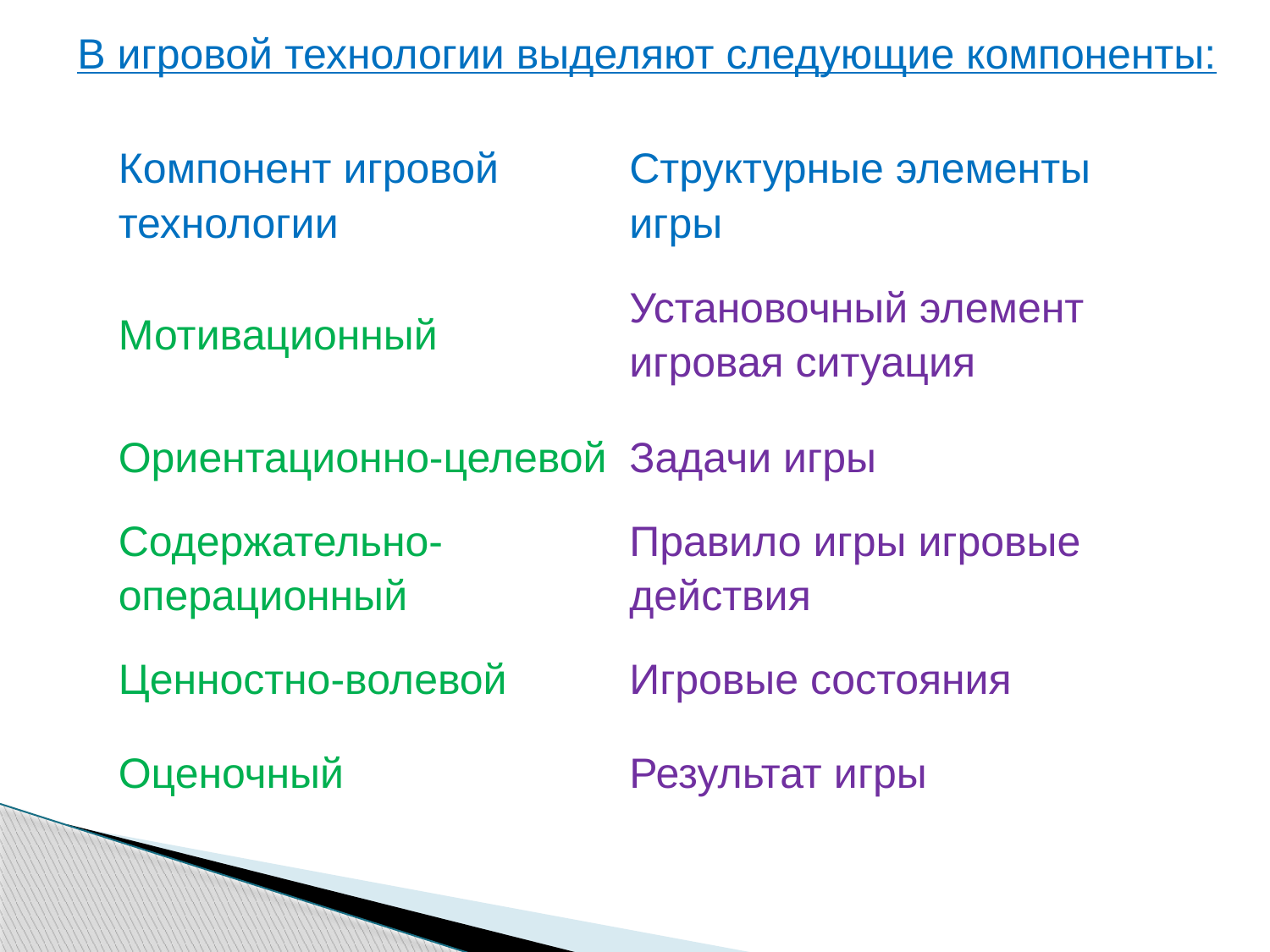

В игровой технологии выделяют следующие компоненты:

| Компонент игровой технологии | Структурные элементы игры |
| --- | --- |
| Мотивационный | Установочный элемент игровая ситуация |
| Ориентационно-целевой | Задачи игры |
| Содержательно- операционный | Правило игры игровые действия |
| Ценностно-волевой | Игровые состояния |
| Оценочный | Результат игры |